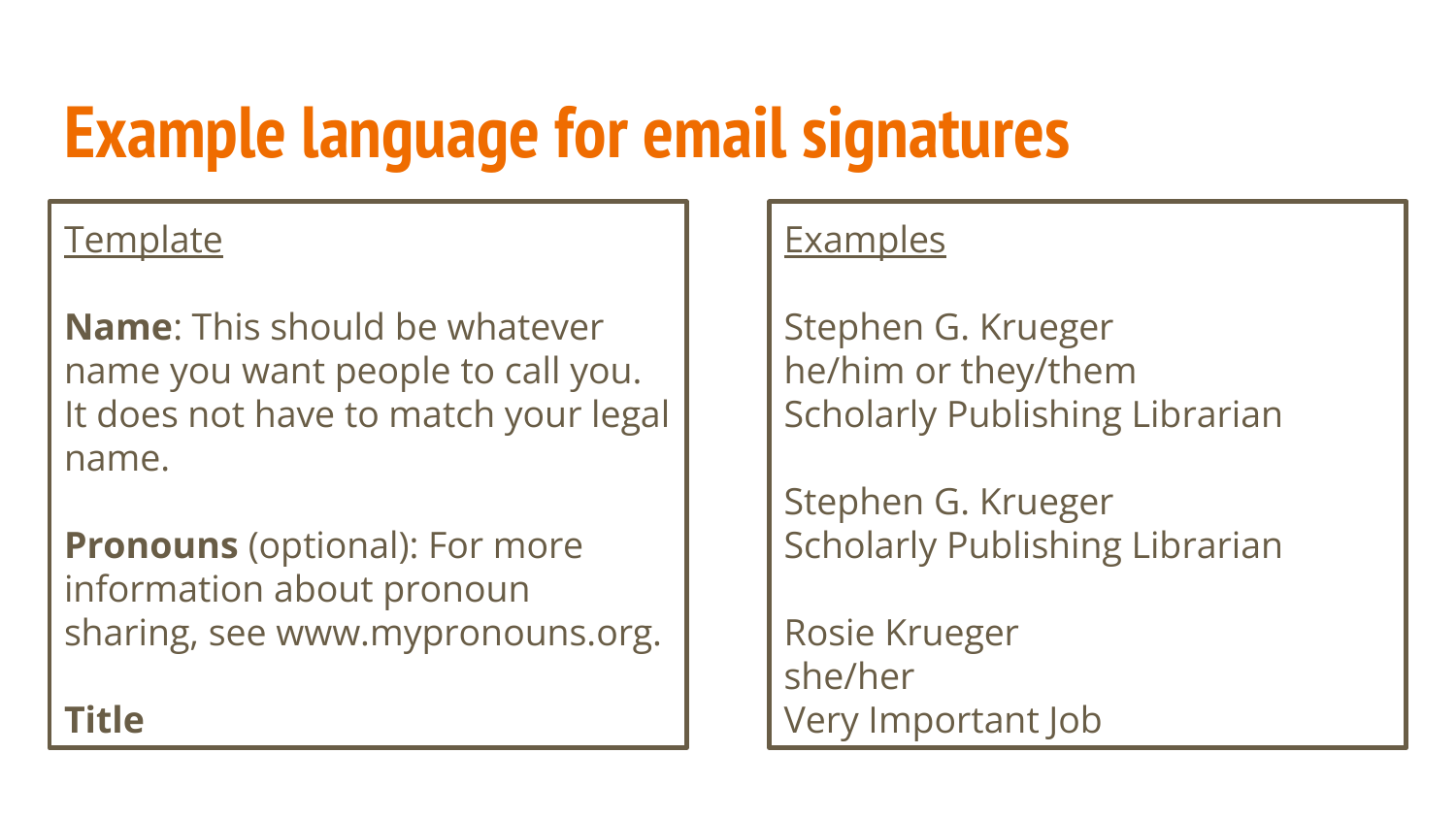

# Example language for email signatures
Template

Name: This should be whatever name you want people to call you. It does not have to match your legal name.

Pronouns (optional): For more information about pronoun sharing, see www.mypronouns.org.

Title
Examples

Stephen G. Krueger
he/him or they/them
Scholarly Publishing Librarian

Stephen G. Krueger
Scholarly Publishing Librarian

Rosie Krueger
she/her
Very Important Job